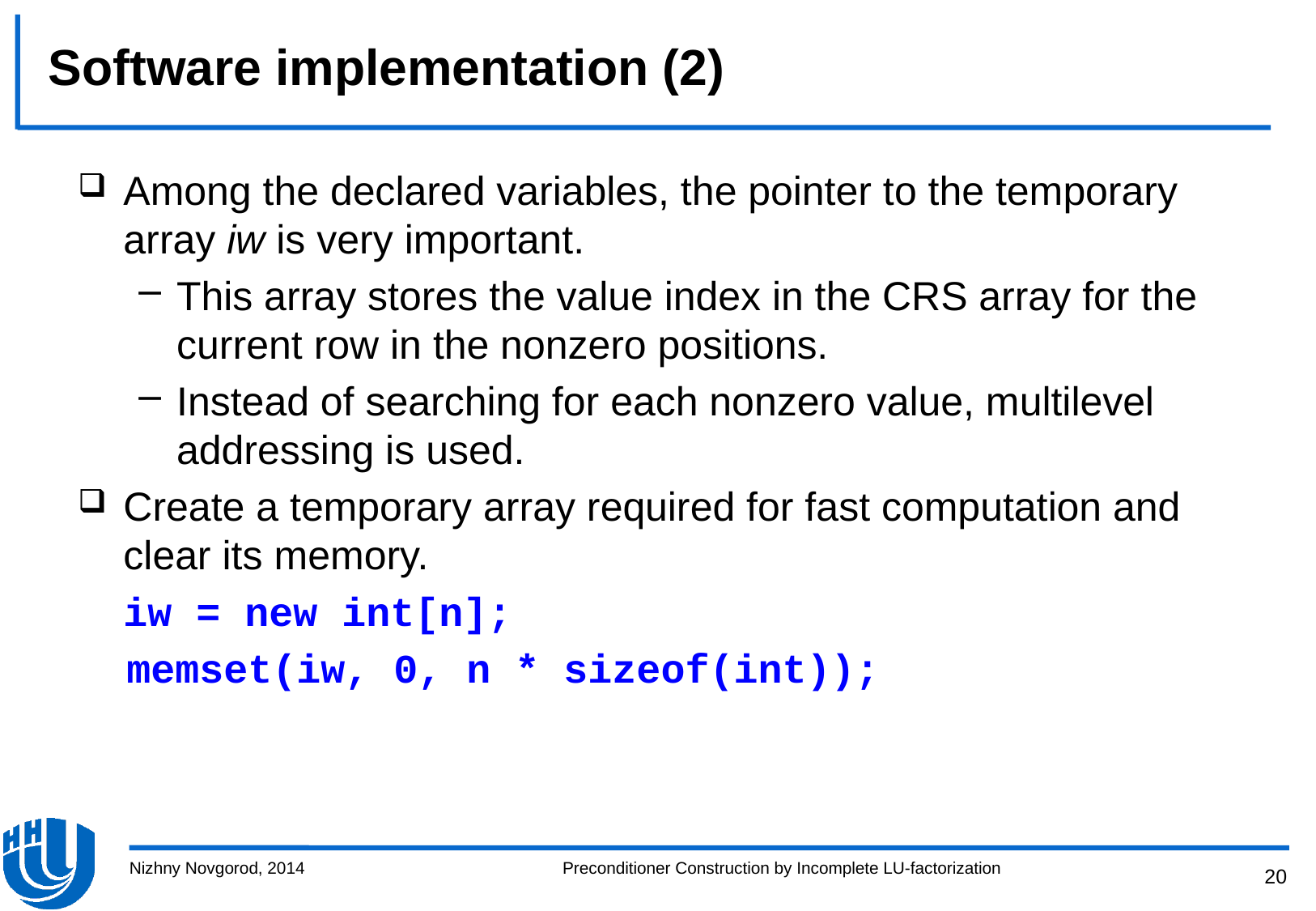

# Software implementation (2)
Among the declared variables, the pointer to the temporary array iw is very important.
This array stores the value index in the CRS array for the current row in the nonzero positions.
Instead of searching for each nonzero value, multilevel addressing is used.
Create a temporary array required for fast computation and clear its memory.
    iw = new int[n];
  memset(iw, 0, n * sizeof(int));
Nizhny Novgorod, 2014
Preconditioner Construction by Incomplete LU-factorization